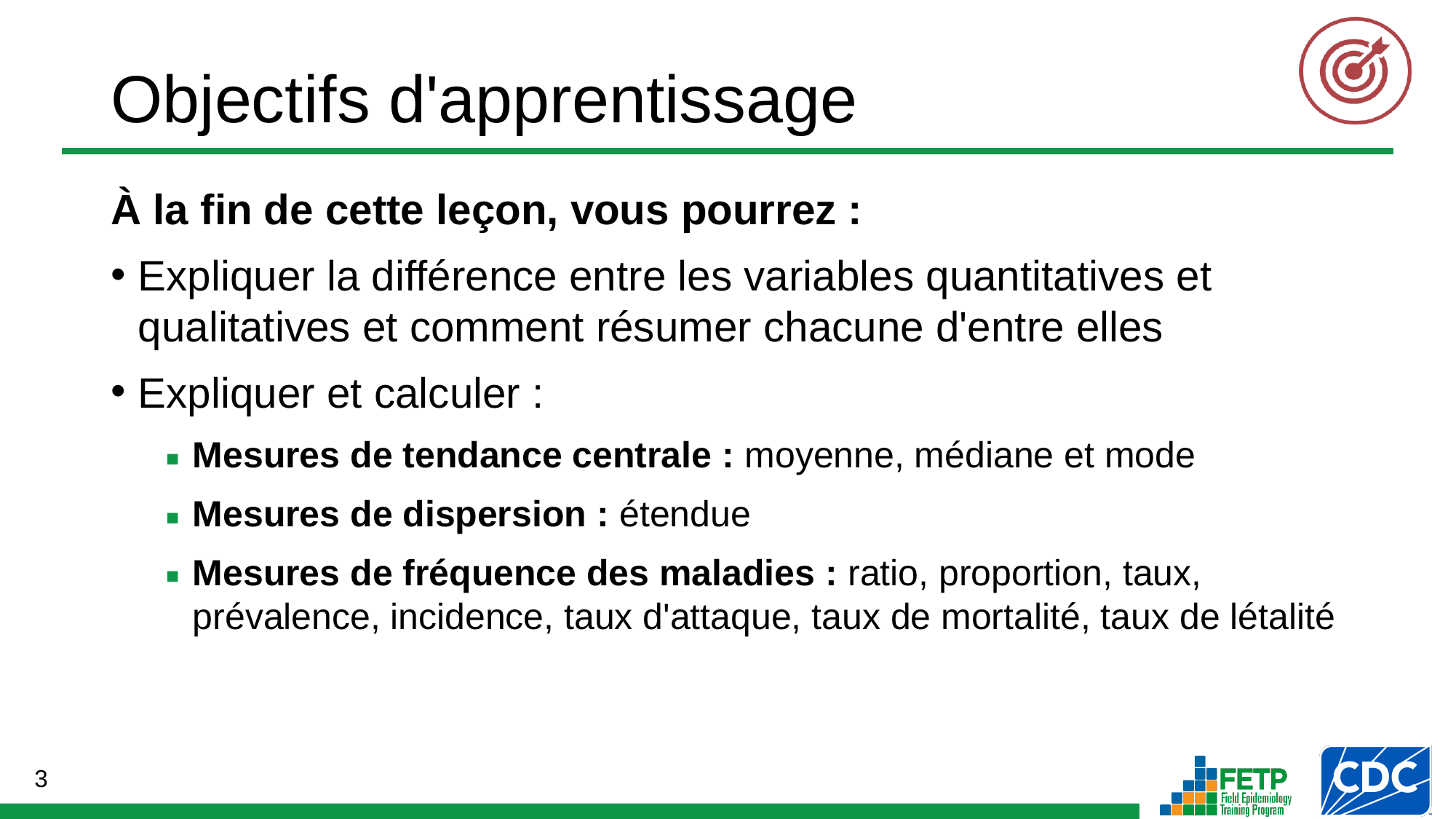

À la fin de cette leçon, vous pourrez :
Expliquer la différence entre les variables quantitatives et qualitatives et comment résumer chacune d'entre elles
Expliquer et calculer :
Mesures de tendance centrale : moyenne, médiane et mode
Mesures de dispersion : étendue
Mesures de fréquence des maladies : ratio, proportion, taux, prévalence, incidence, taux d'attaque, taux de mortalité, taux de létalité